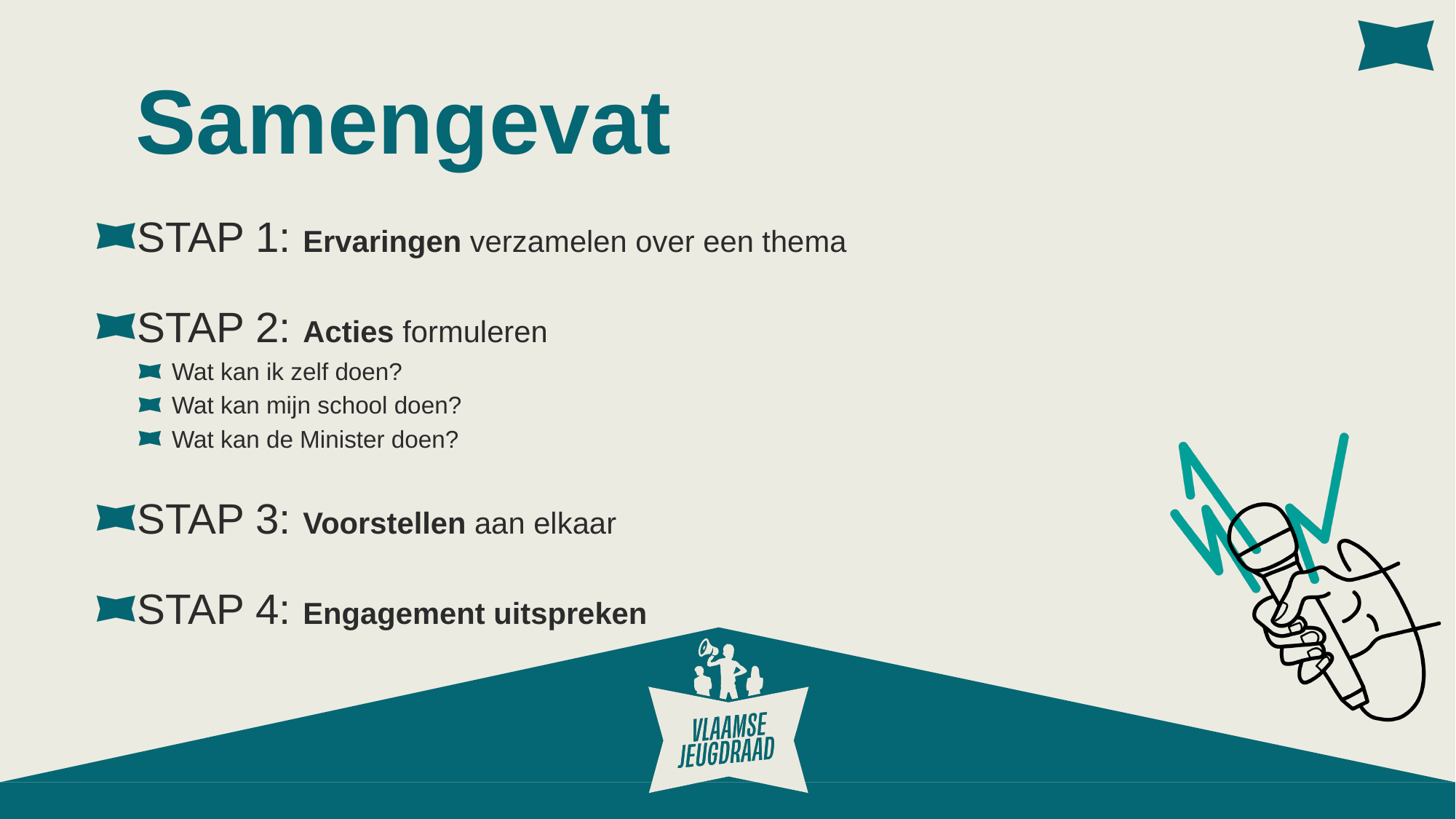

# Samengevat

STAP 1: Ervaringen verzamelen over een thema

STAP 2: Acties formuleren
Wat kan ik zelf doen?
Wat kan mijn school doen?
Wat kan de Minister doen?

STAP 3: Voorstellen aan elkaar

STAP 4: Engagement uitspreken